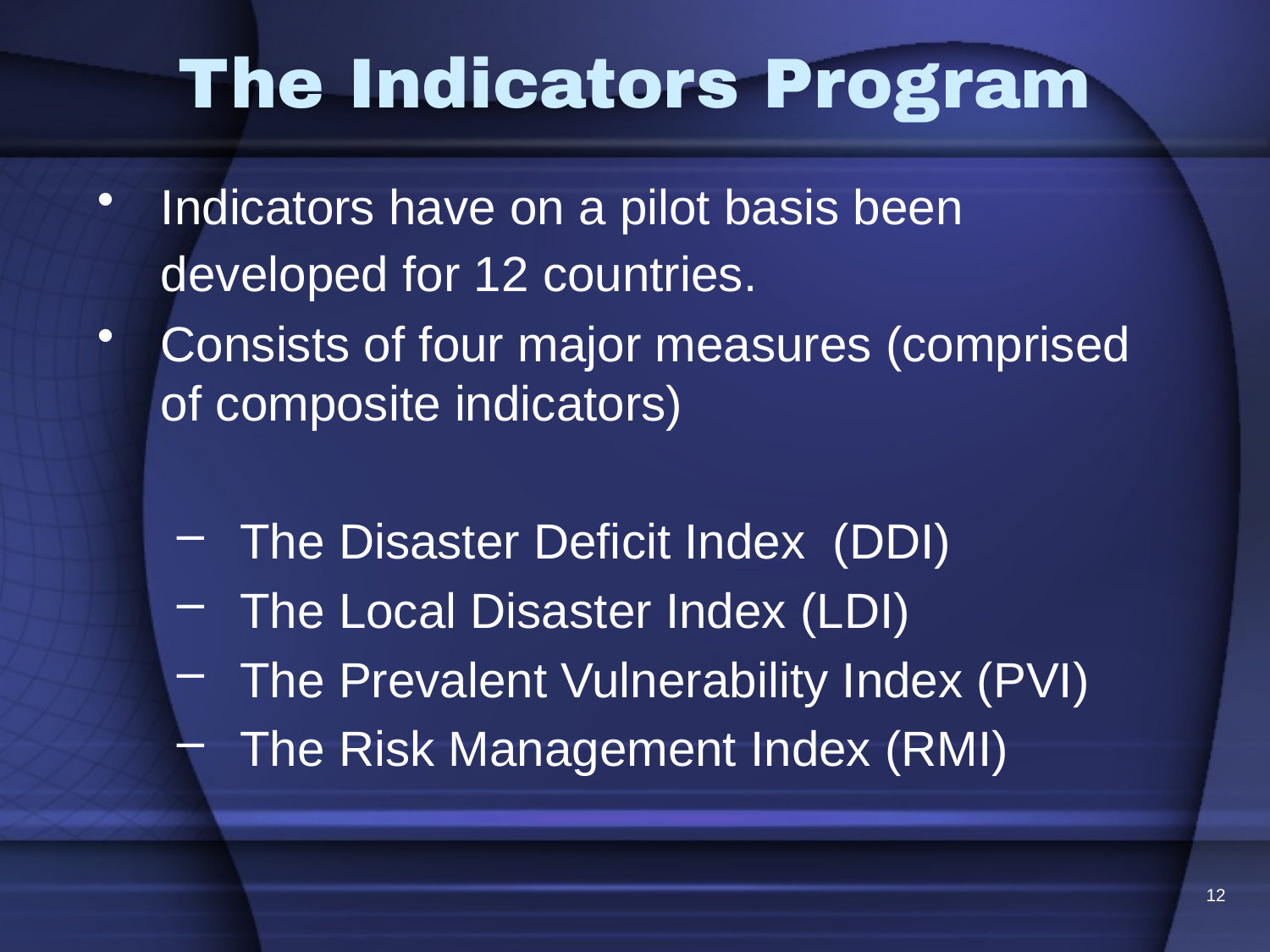

# The Indicators Program
Indicators have on a pilot basis been developed for 12 countries.
Consists of four major measures (comprised of composite indicators)

The Disaster Deficit Index  (DDI)
The Local Disaster Index (LDI)
The Prevalent Vulnerability Index (PVI)
The Risk Management Index (RMI)
12